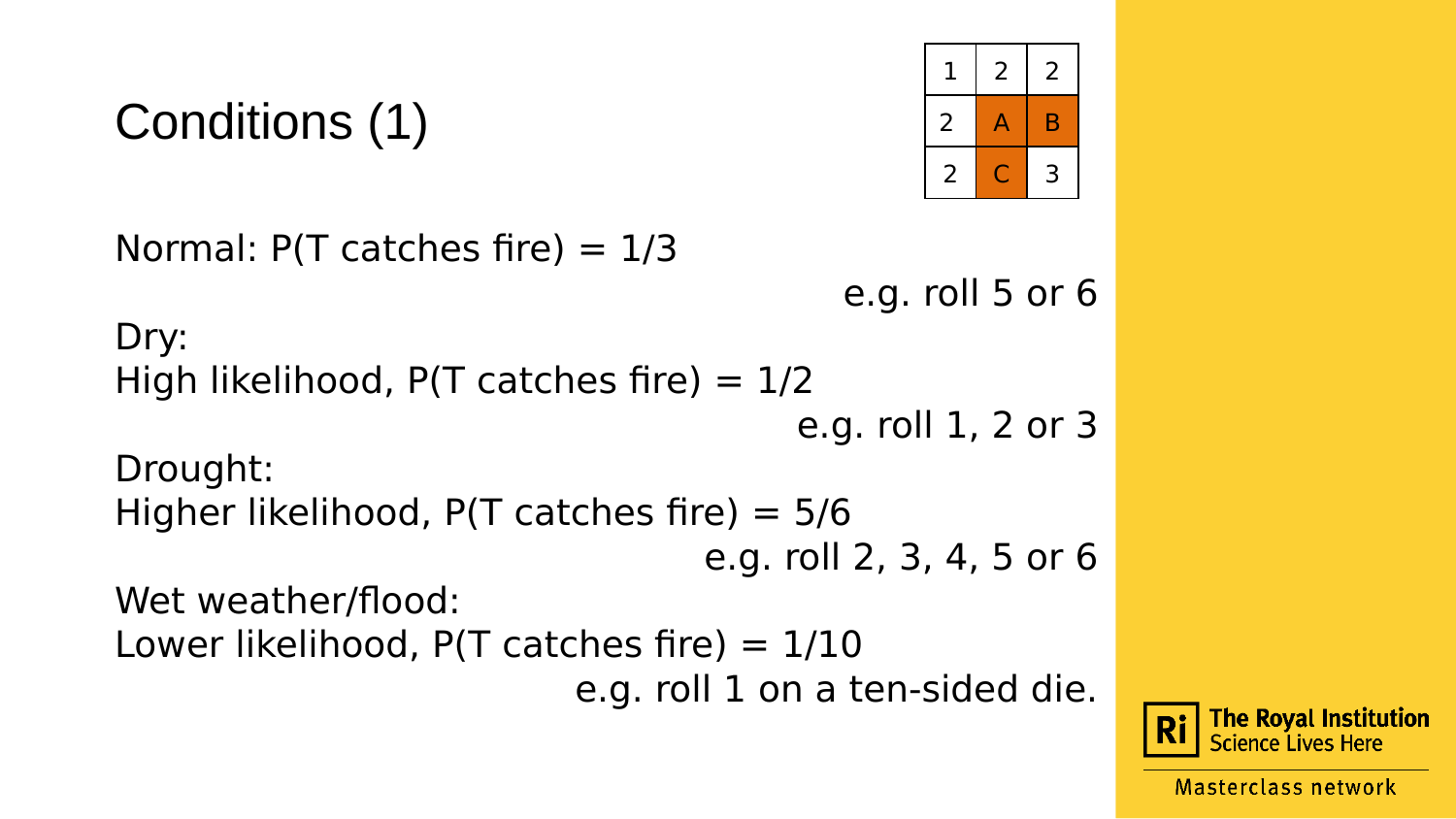

# Conditions (1)
| 1 | 2 | 2 |
| --- | --- | --- |
| 2 | A | B |
| 2 | C | 3 |
Normal: P(T catches fire) = 1/3
e.g. roll 5 or 6
Dry:
High likelihood, P(T catches fire) = 1/2
e.g. roll 1, 2 or 3
Drought:
Higher likelihood, P(T catches fire) = 5/6
e.g. roll 2, 3, 4, 5 or 6
Wet weather/flood:
Lower likelihood, P(T catches fire) = 1/10
e.g. roll 1 on a ten-sided die.